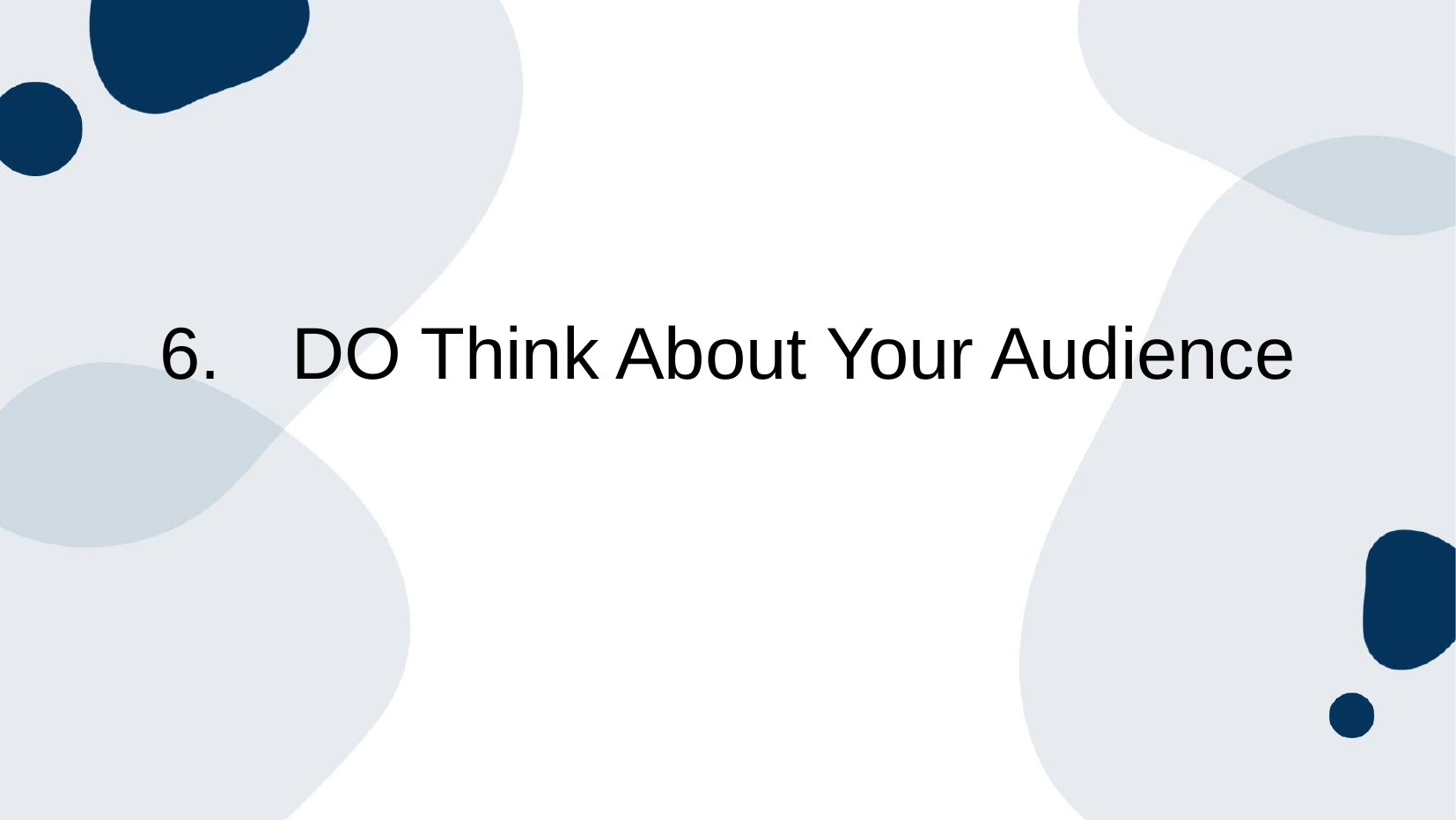

# 6.	DO Think About Your Audience